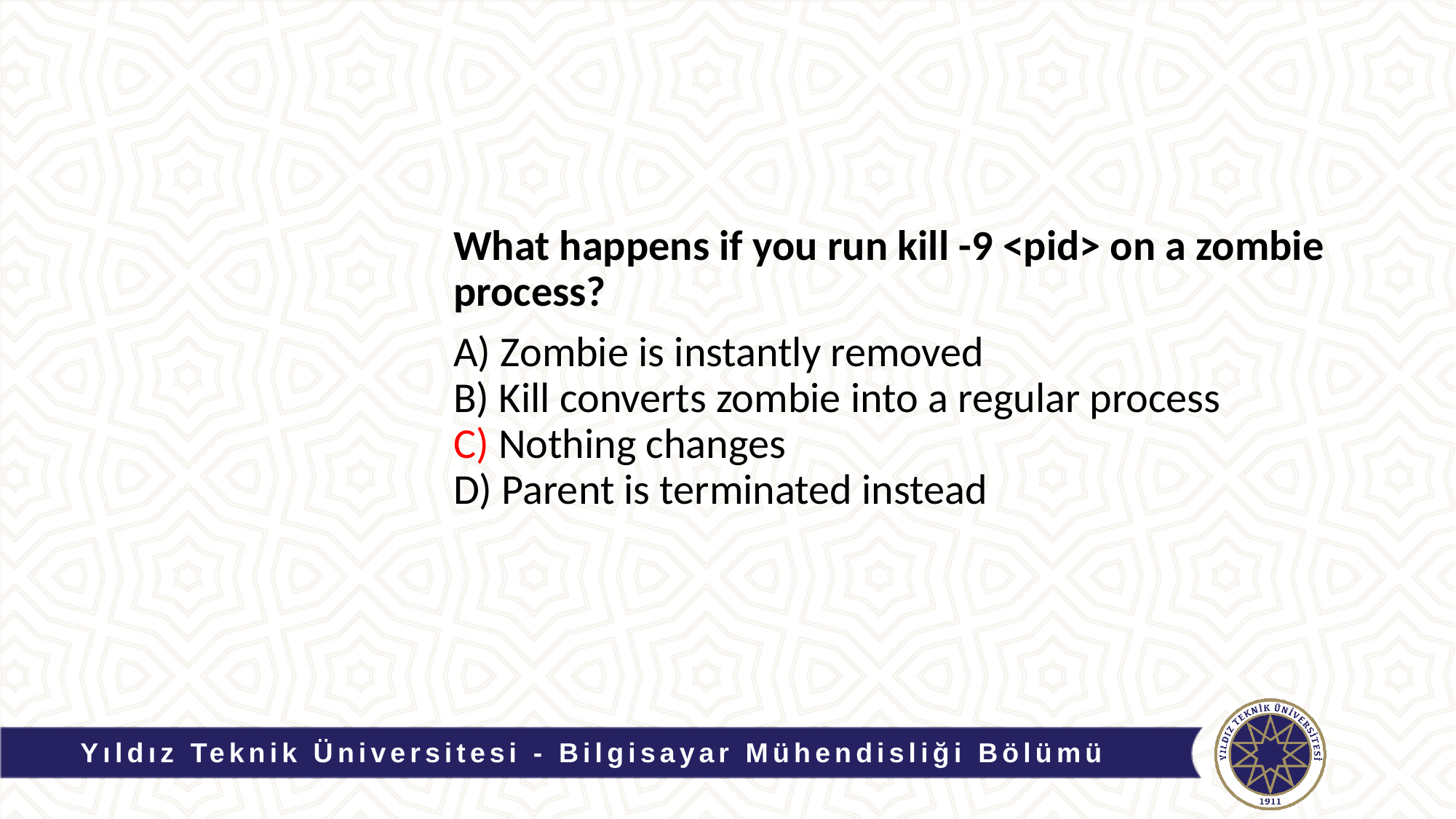

What happens if you run kill -9 <pid> on a zombie process?
A) Zombie is instantly removed
B) Kill converts zombie into a regular process
C) Nothing changes
D) Parent is terminated instead
Yıldız Teknik Üniversitesi - Bilgisayar Mühendisliği Bölümü